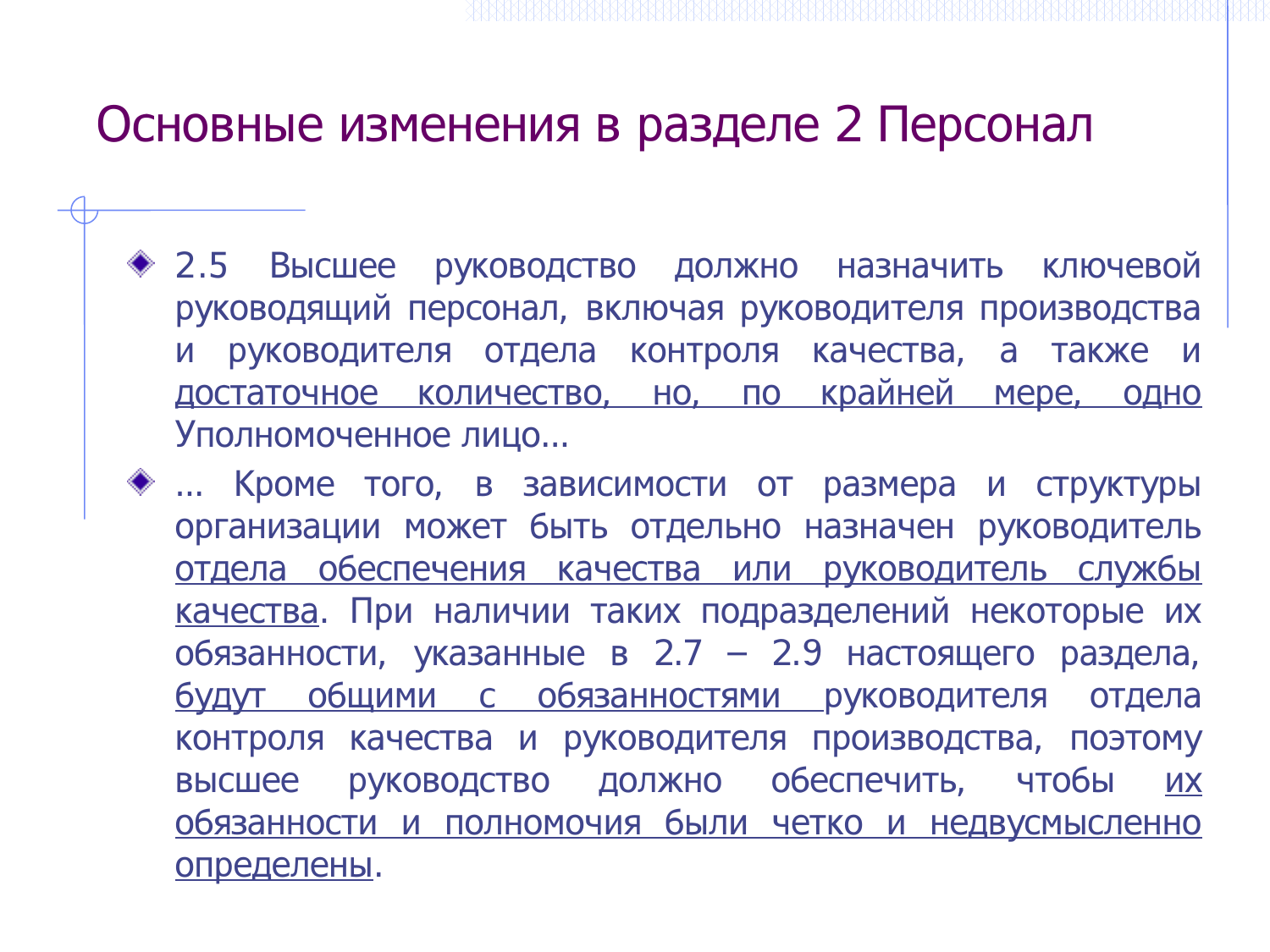

Основные изменения в разделе 2 Персонал
2.5 Высшее руководство должно назначить ключевой руководящий персонал, включая руководителя производства и руководителя отдела контроля качества, а также и достаточное количество, но, по крайней мере, одно Уполномоченное лицо…
… Кроме того, в зависимости от размера и структуры организации может быть отдельно назначен руководитель отдела обеспечения качества или руководитель службы качества. При наличии таких подразделений некоторые их обязанности, указанные в 2.7 – 2.9 настоящего раздела, будут общими с обязанностями руководителя отдела контроля качества и руководителя производства, поэтому высшее руководство должно обеспечить, чтобы их обязанности и полномочия были четко и недвусмысленно определены.